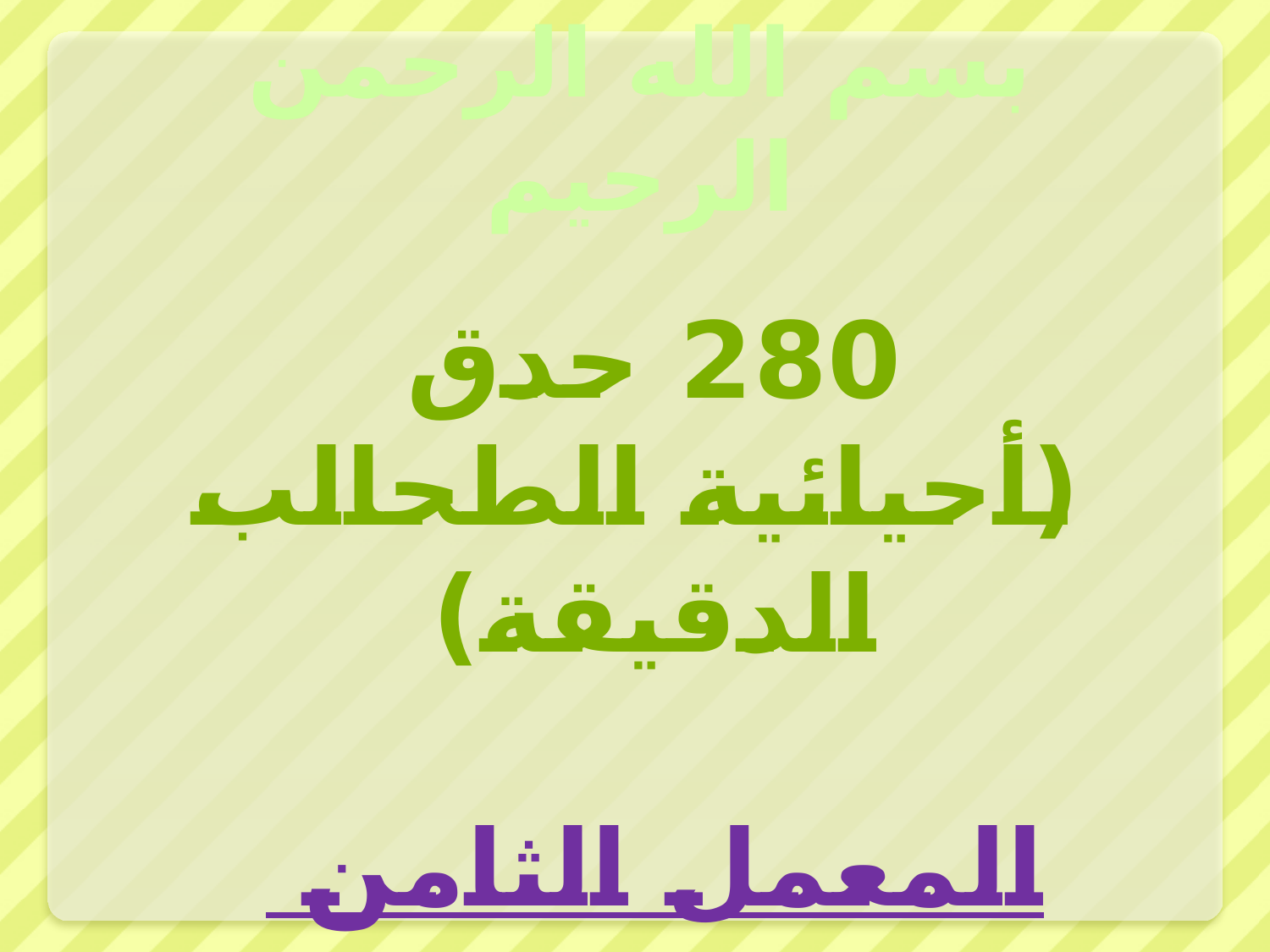

بسم الله الرحمن الرحيم
# 280 حدق (أحيائية الطحالب الدقيقة) المعمل الثامن